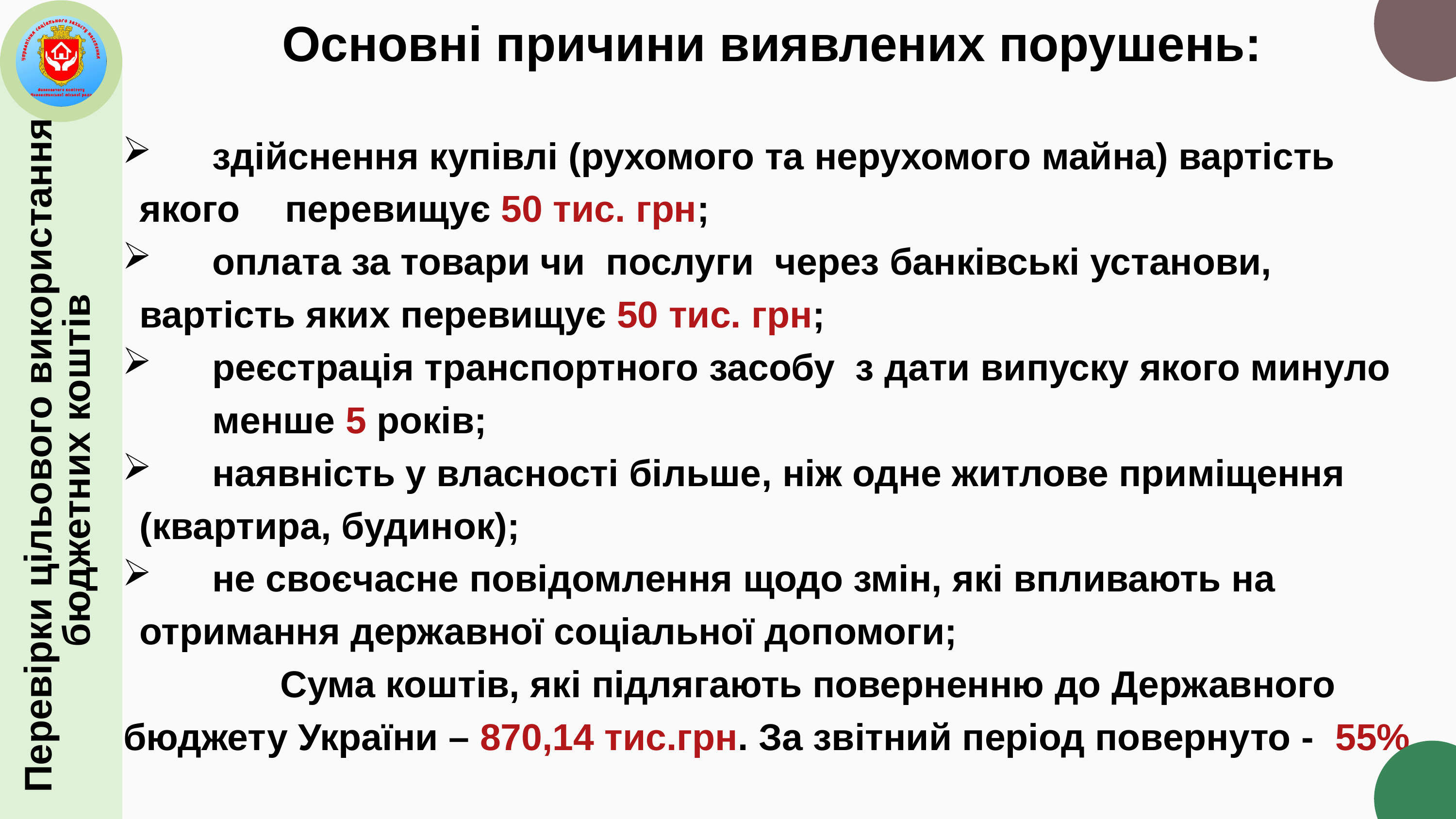

Основні причини виявлених порушень:

 	здійснення купівлі (рухомого та нерухомого майна) вартість 	якого 	перевищує 50 тис. грн;
 	оплата за товари чи  послуги  через банківські установи,  	вартість яких перевищує 50 тис. грн;
 	реєстрація транспортного засобу  з дати випуску якого минуло 	менше 5 років;
 	наявність у власності більше, ніж одне житлове приміщення 	(квартира, будинок);
 	не своєчасне повідомлення щодо змін, які впливають на 	отримання державної соціальної допомоги;
       Сума коштів, які підлягають поверненню до Державного бюджету України – 870,14 тис.грн. За звітний період повернуто -  55%.

Перевірки цільового використання 		бюджетних коштів